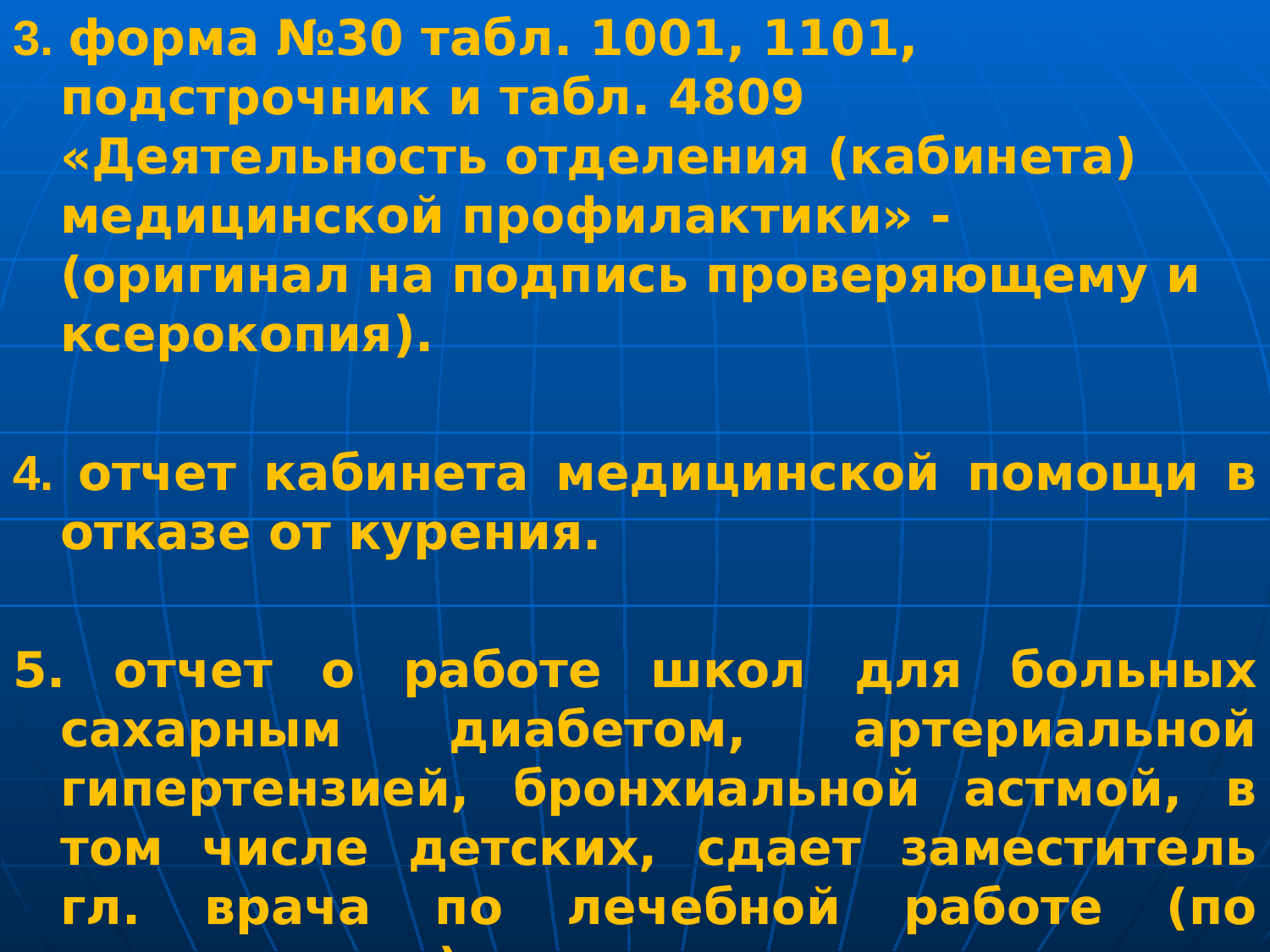

3. форма №30 табл. 1001, 1101, подстрочник и табл. 4809  «Деятельность отделения (кабинета) медицинской профилактики» - (оригинал на подпись проверяющему и ксерокопия).

4. отчет кабинета медицинской помощи в отказе от курения.

5. отчет о работе школ для больных сахарным диабетом, артериальной гипертензией, бронхиальной астмой, в том числе детских, сдает заместитель гл. врача по лечебной работе (по поликлинике).

#